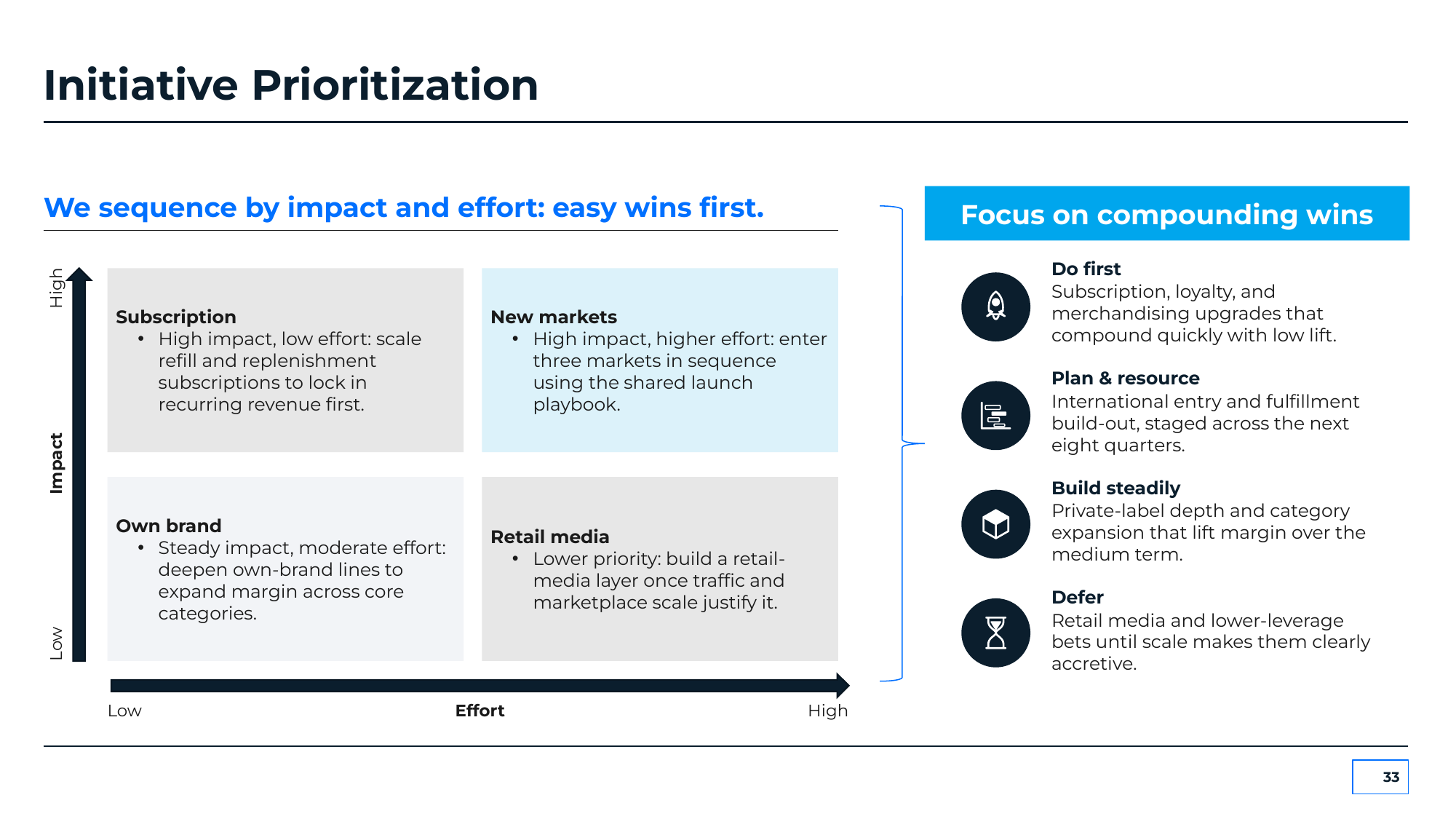

# Initiative Prioritization
We sequence by impact and effort: easy wins first.
Focus on compounding wins

Do first
Subscription, loyalty, and merchandising upgrades that compound quickly with low lift.
Subscription
High impact, low effort: scale refill and replenishment subscriptions to lock in recurring revenue first.
New markets
High impact, higher effort: enter three markets in sequence using the shared launch playbook.

Plan & resource
International entry and fulfillment build-out, staged across the next eight quarters.

Low
High
Impact
Build steadily
Private-label depth and category expansion that lift margin over the medium term.
Own brand
Steady impact, moderate effort: deepen own-brand lines to expand margin across core categories.
Retail media
Lower priority: build a retail-media layer once traffic and marketplace scale justify it.

Defer
Retail media and lower-leverage bets until scale makes them clearly accretive.

Low
Effort
High
33